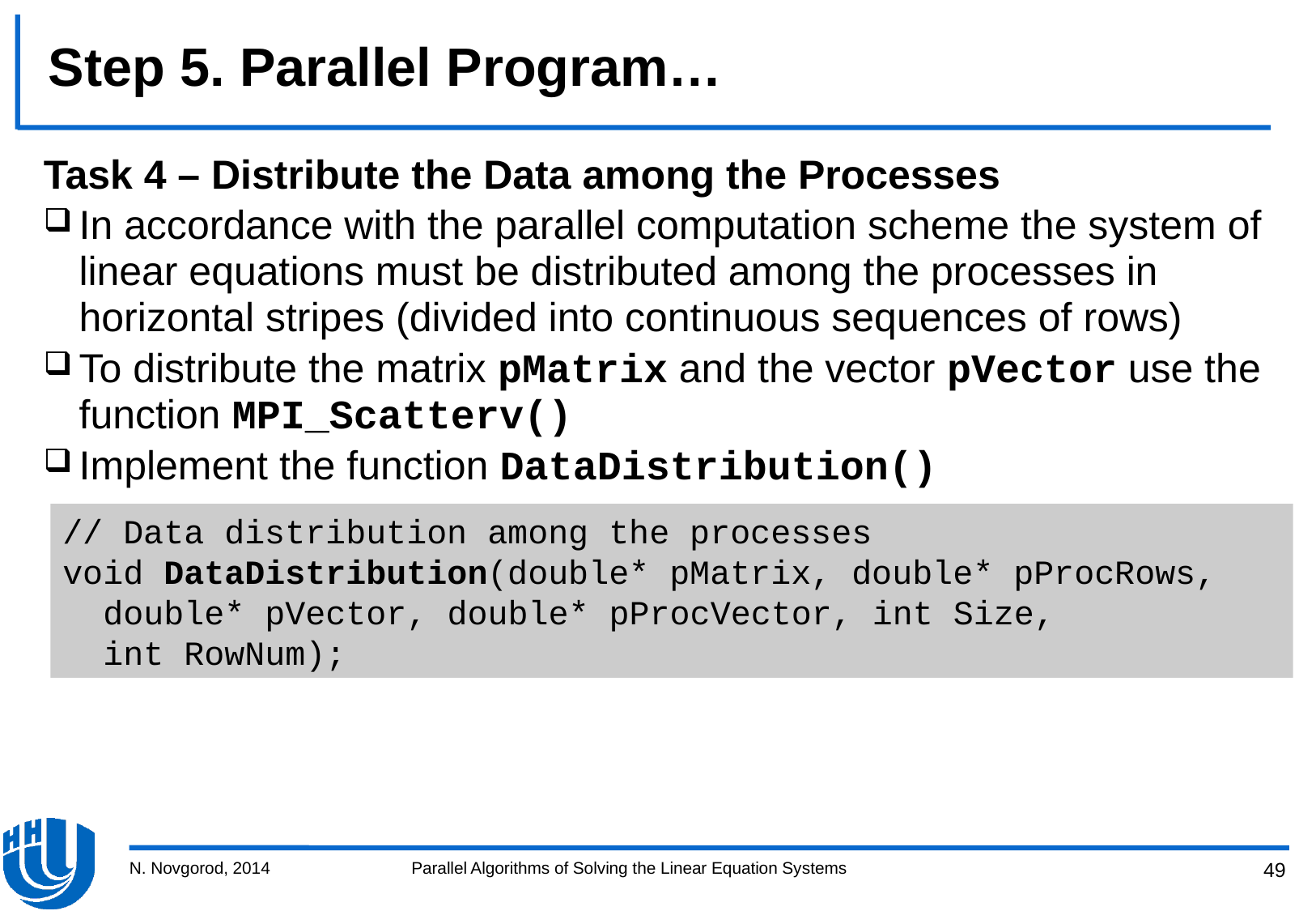

# Step 5. Parallel Program…
Task 4 – Distribute the Data among the Processes
In accordance with the parallel computation scheme the system of linear equations must be distributed among the processes in horizontal stripes (divided into continuous sequences of rows)
To distribute the matrix pMatrix and the vector pVector use the function MPI_Scatterv()
Implement the function DataDistribution()
// Data distribution among the processes
void DataDistribution(double* pMatrix, double* pProcRows,
  double* pVector, double* pProcVector, int Size,
  int RowNum);
N. Novgorod, 2014
Parallel Algorithms of Solving the Linear Equation Systems
49